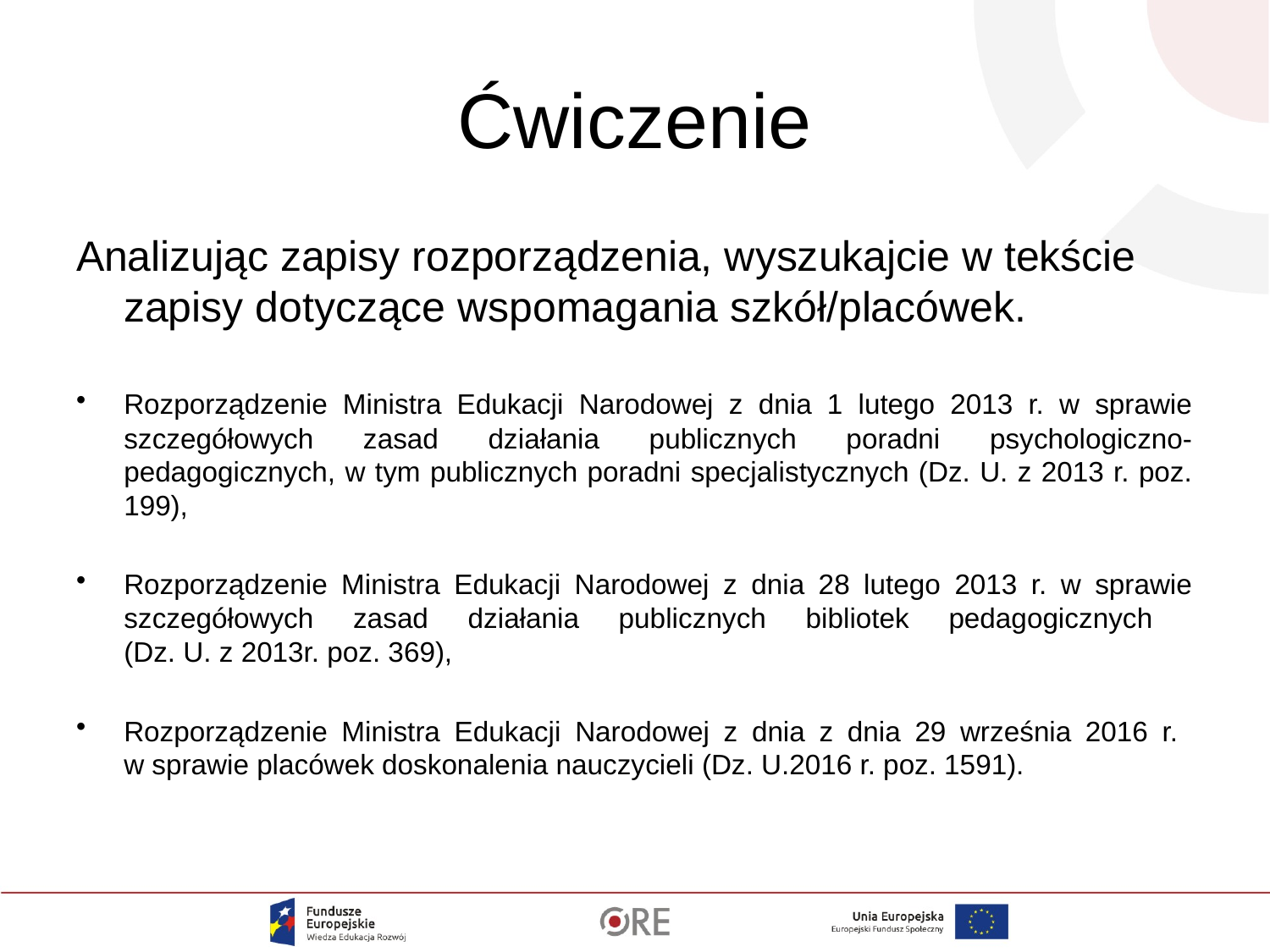

# Ćwiczenie
Analizując zapisy rozporządzenia, wyszukajcie w tekście zapisy dotyczące wspomagania szkół/placówek.
Rozporządzenie Ministra Edukacji Narodowej z dnia 1 lutego 2013 r. w sprawie szczegółowych zasad działania publicznych poradni psychologiczno-pedagogicznych, w tym publicznych poradni specjalistycznych (Dz. U. z 2013 r. poz. 199),

Rozporządzenie Ministra Edukacji Narodowej z dnia 28 lutego 2013 r. w sprawie szczegółowych zasad działania publicznych bibliotek pedagogicznych
(Dz. U. z 2013r. poz. 369),

Rozporządzenie Ministra Edukacji Narodowej z dnia z dnia 29 września 2016 r.
w sprawie placówek doskonalenia nauczycieli (Dz. U.2016 r. poz. 1591).